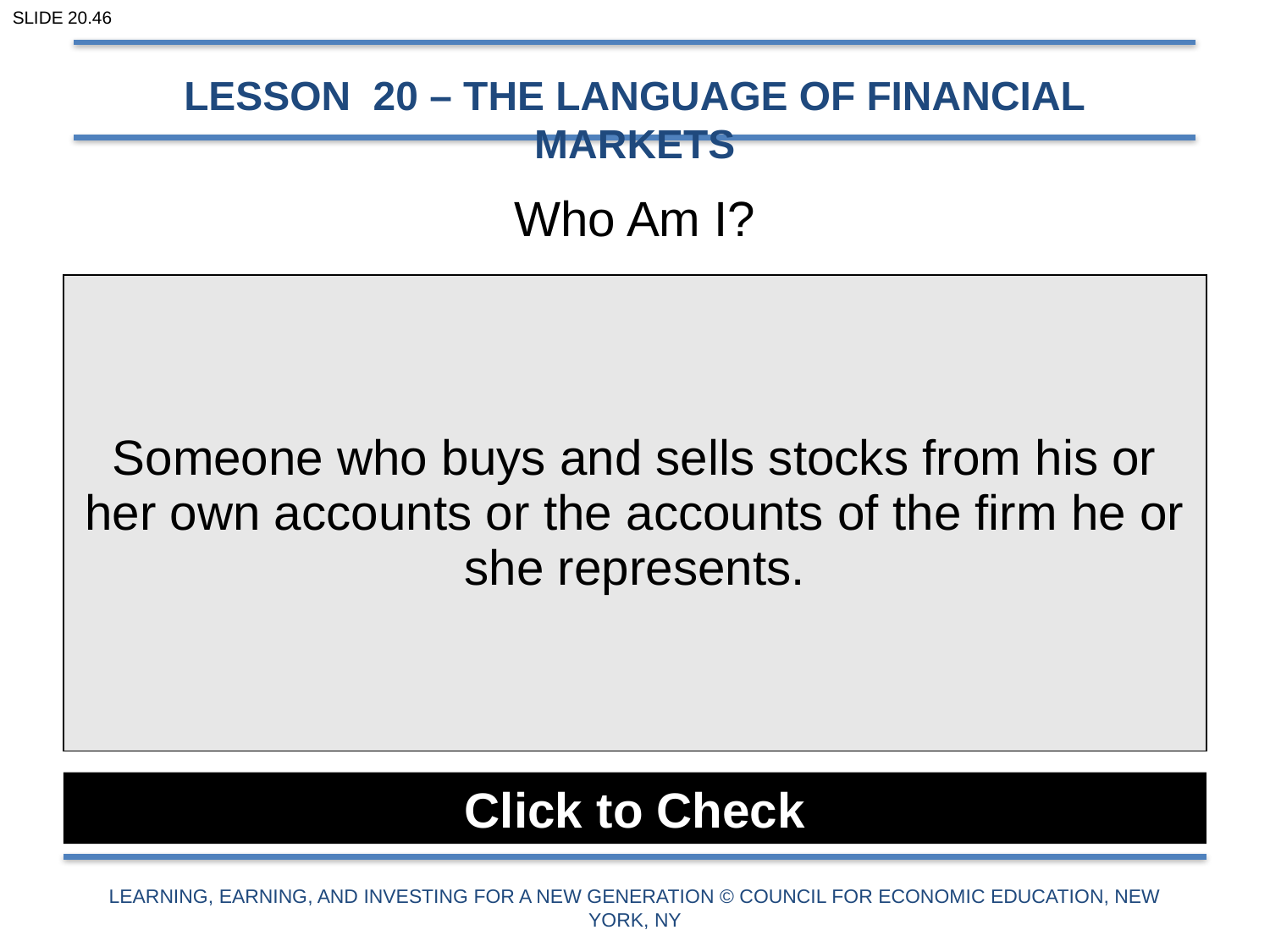

Slide 20.46
Lesson  20 – The Language of Financial Markets
# Who Am I?
| Someone who buys and sells stocks from his or her own accounts or the accounts of the firm he or she represents. |
| --- |
Click to Check